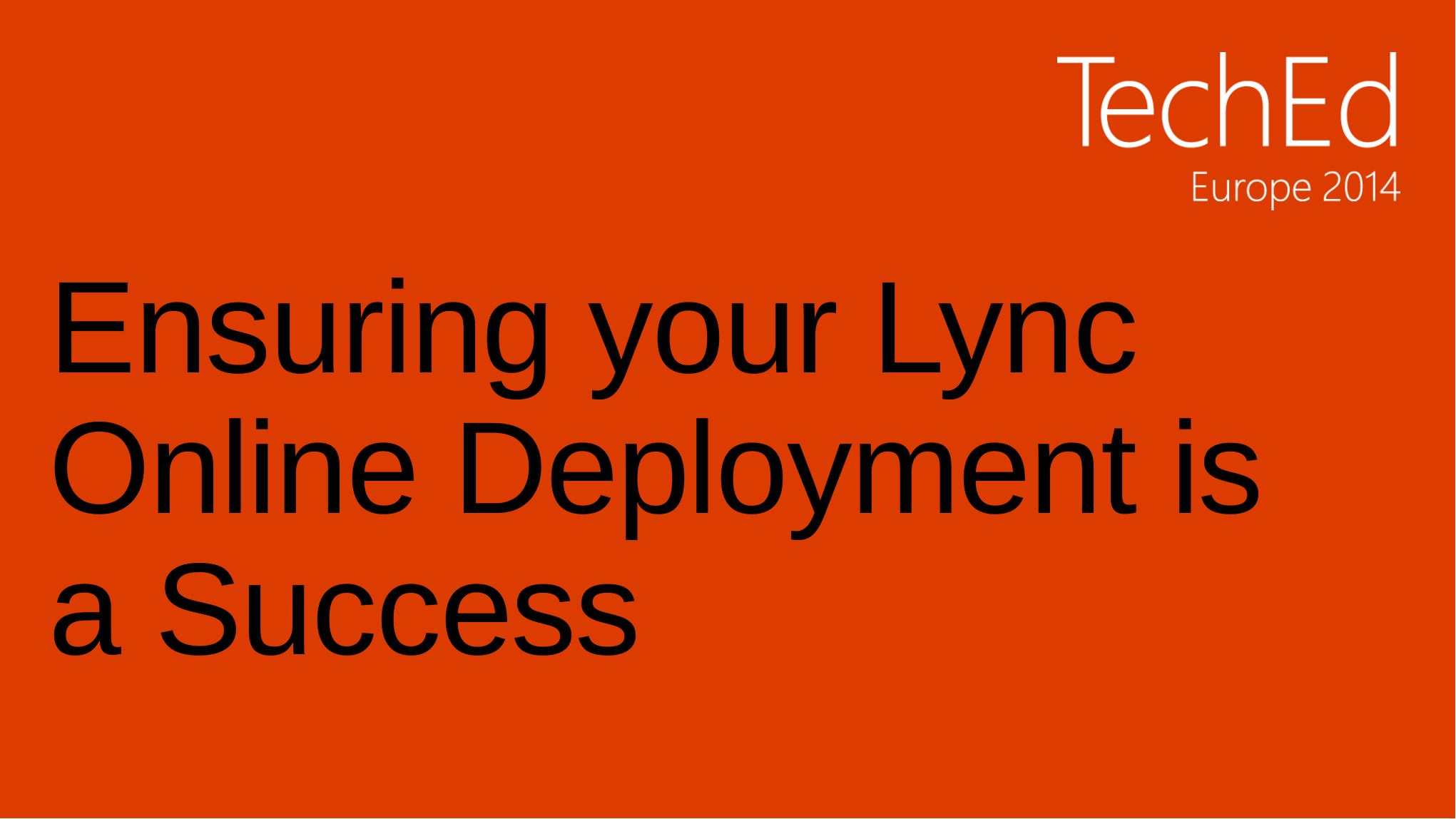

# Ensuring your Lync Online Deployment is a Success